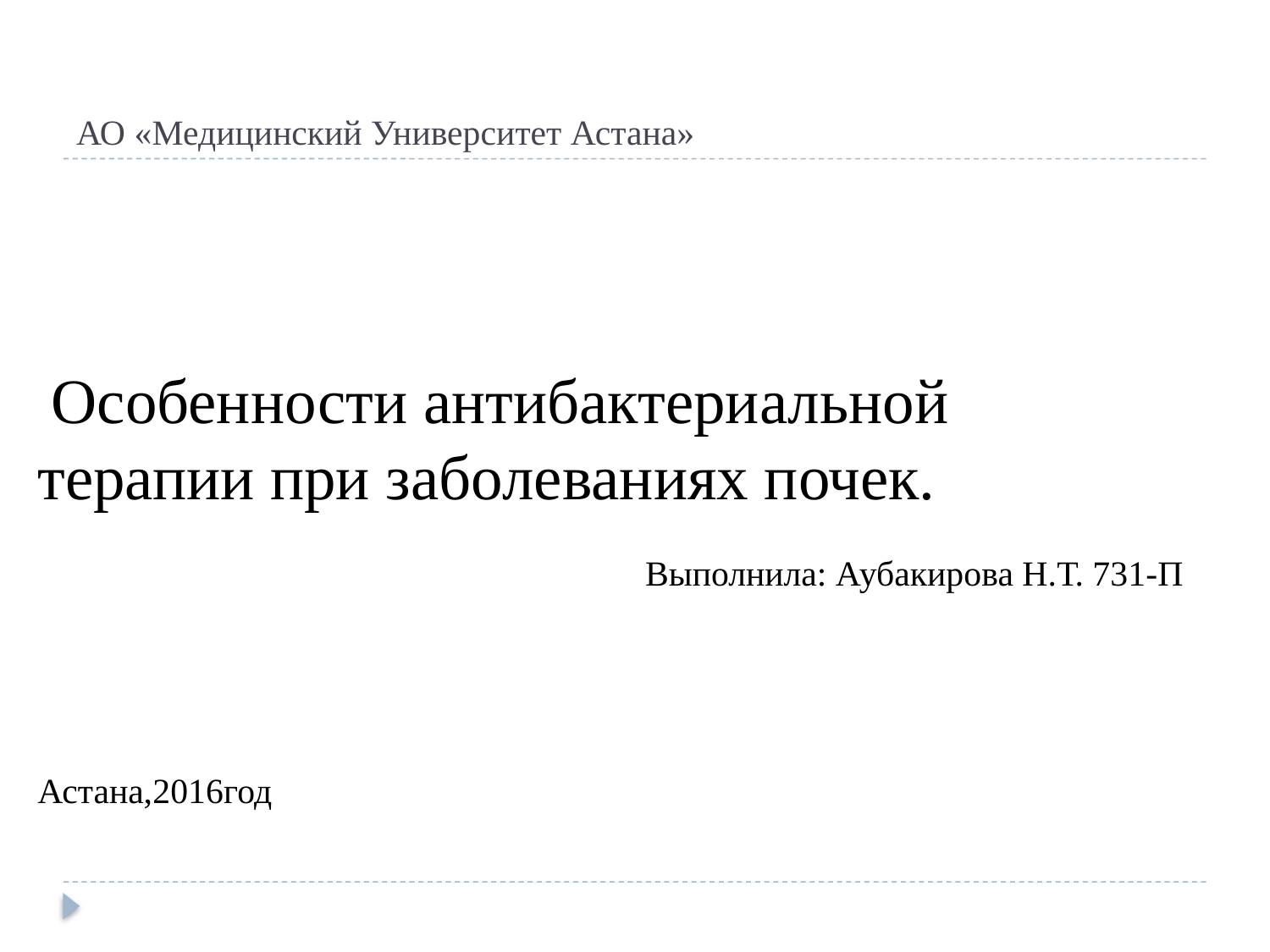

# АО «Медицинский Университет Астана»

 Особенности антибактериальной     терапии при заболеваниях почек.
                                            Выполнила: Аубакирова Н.Т. 731-П

Астана,2016год